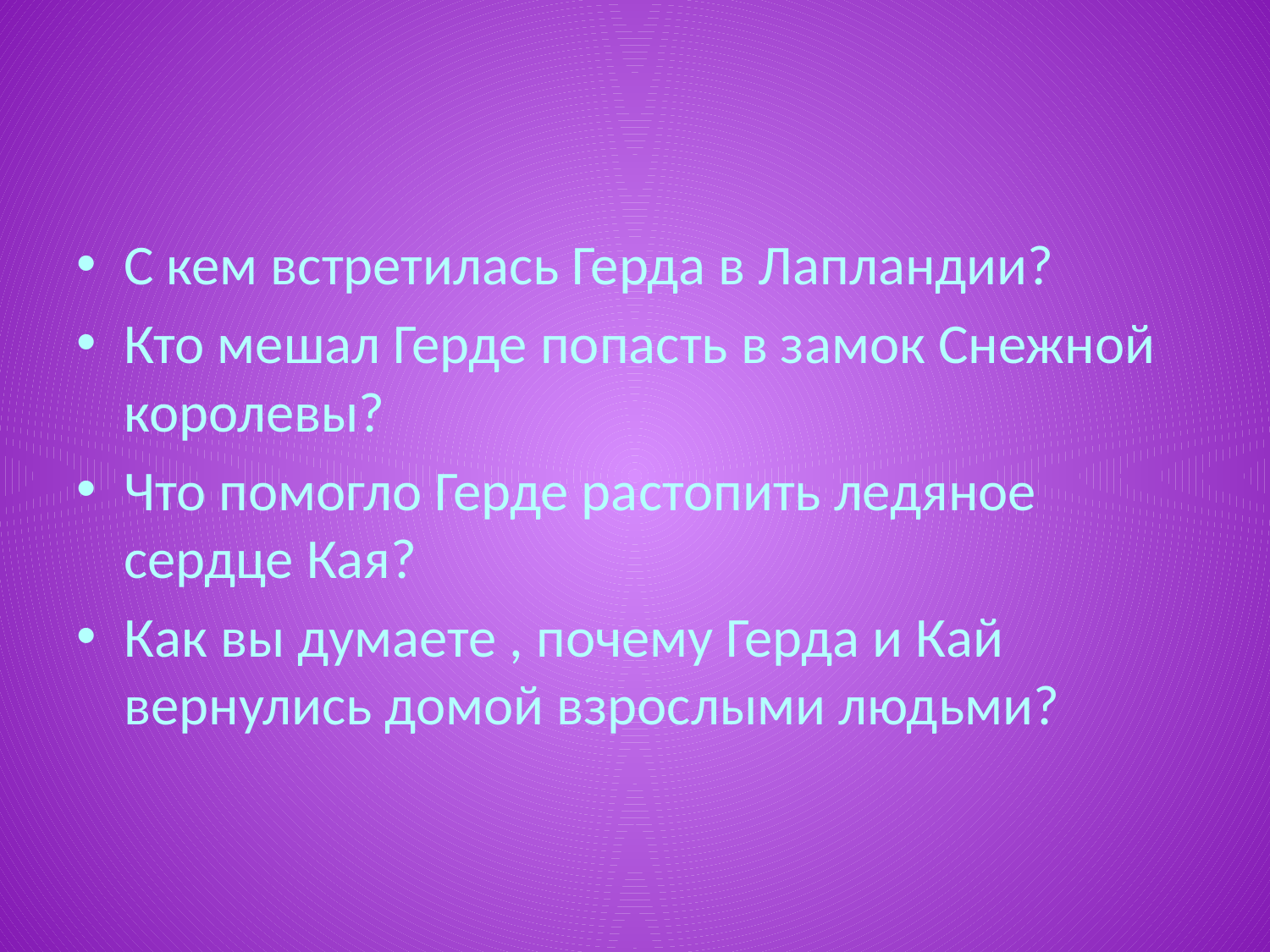

#
С кем встретилась Герда в Лапландии?
Кто мешал Герде попасть в замок Снежной королевы?
Что помогло Герде растопить ледяное сердце Кая?
Как вы думаете , почему Герда и Кай вернулись домой взрослыми людьми?